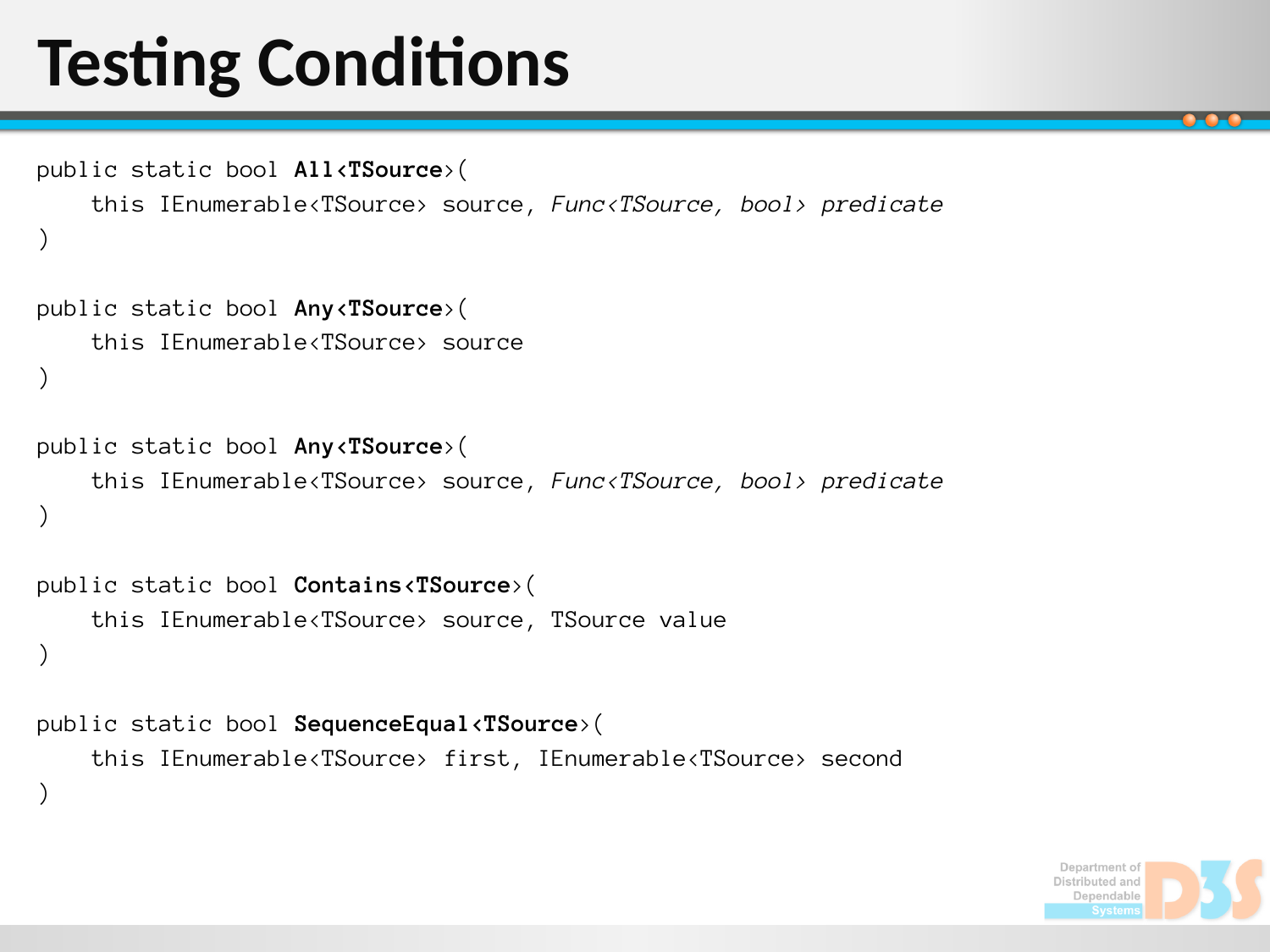

# Testing Conditions
public static bool All<TSource>(
    this IEnumerable<TSource> source, Func<TSource, bool> predicate
)

public static bool Any<TSource>(
    this IEnumerable<TSource> source
)

public static bool Any<TSource>(
    this IEnumerable<TSource> source, Func<TSource, bool> predicate
)

public static bool Contains<TSource>(
    this IEnumerable<TSource> source, TSource value
)

public static bool SequenceEqual<TSource>(
    this IEnumerable<TSource> first, IEnumerable<TSource> second
)